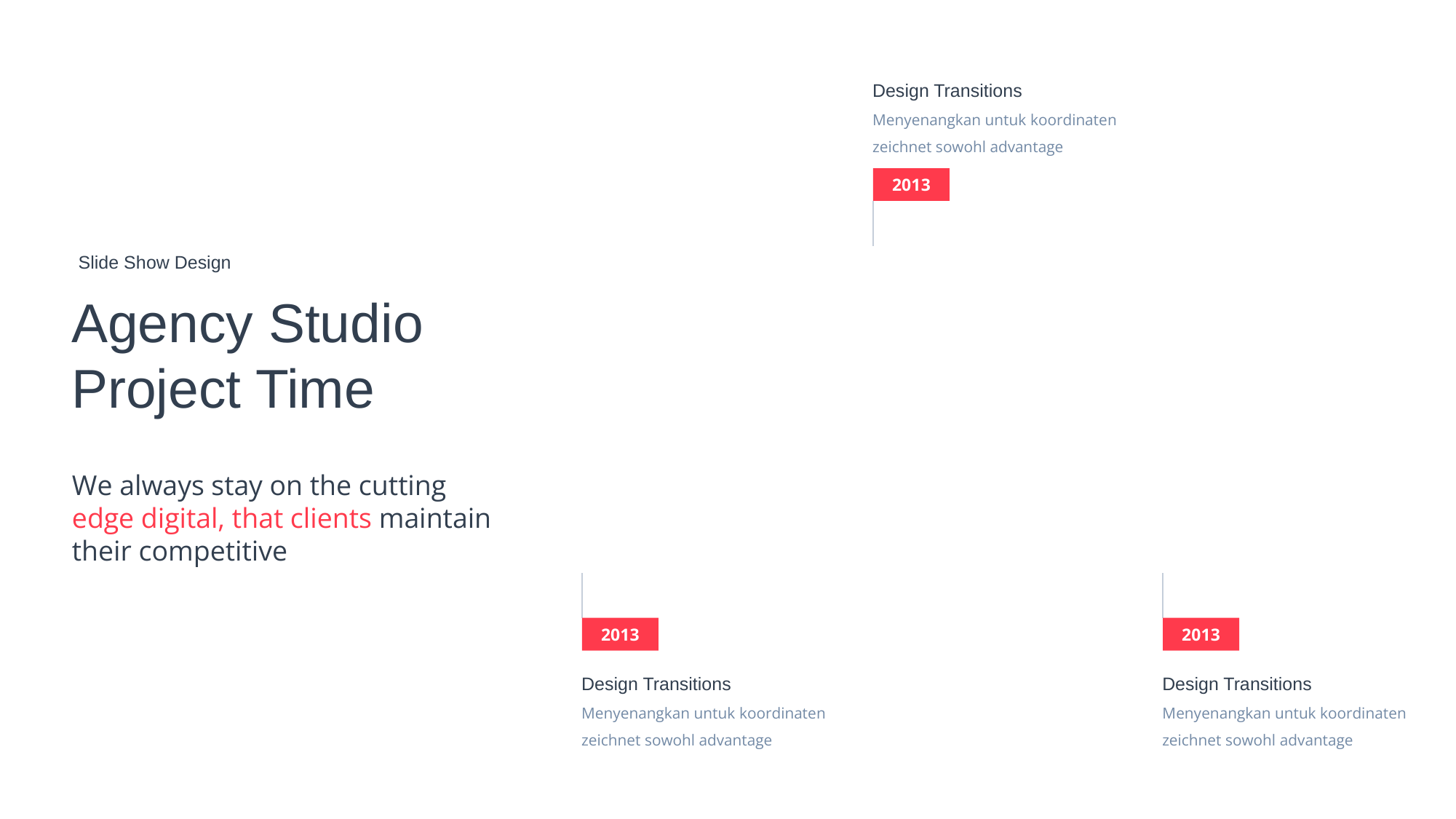

2013
Design Transitions
Menyenangkan untuk koordinaten zeichnet sowohl advantage
Slide Show Design

Agency Studio Project Time
We always stay on the cutting edge digital, that clients maintain their competitive
2013
Design Transitions
Menyenangkan untuk koordinaten zeichnet sowohl advantage
2013
Design Transitions
Menyenangkan untuk koordinaten zeichnet sowohl advantage